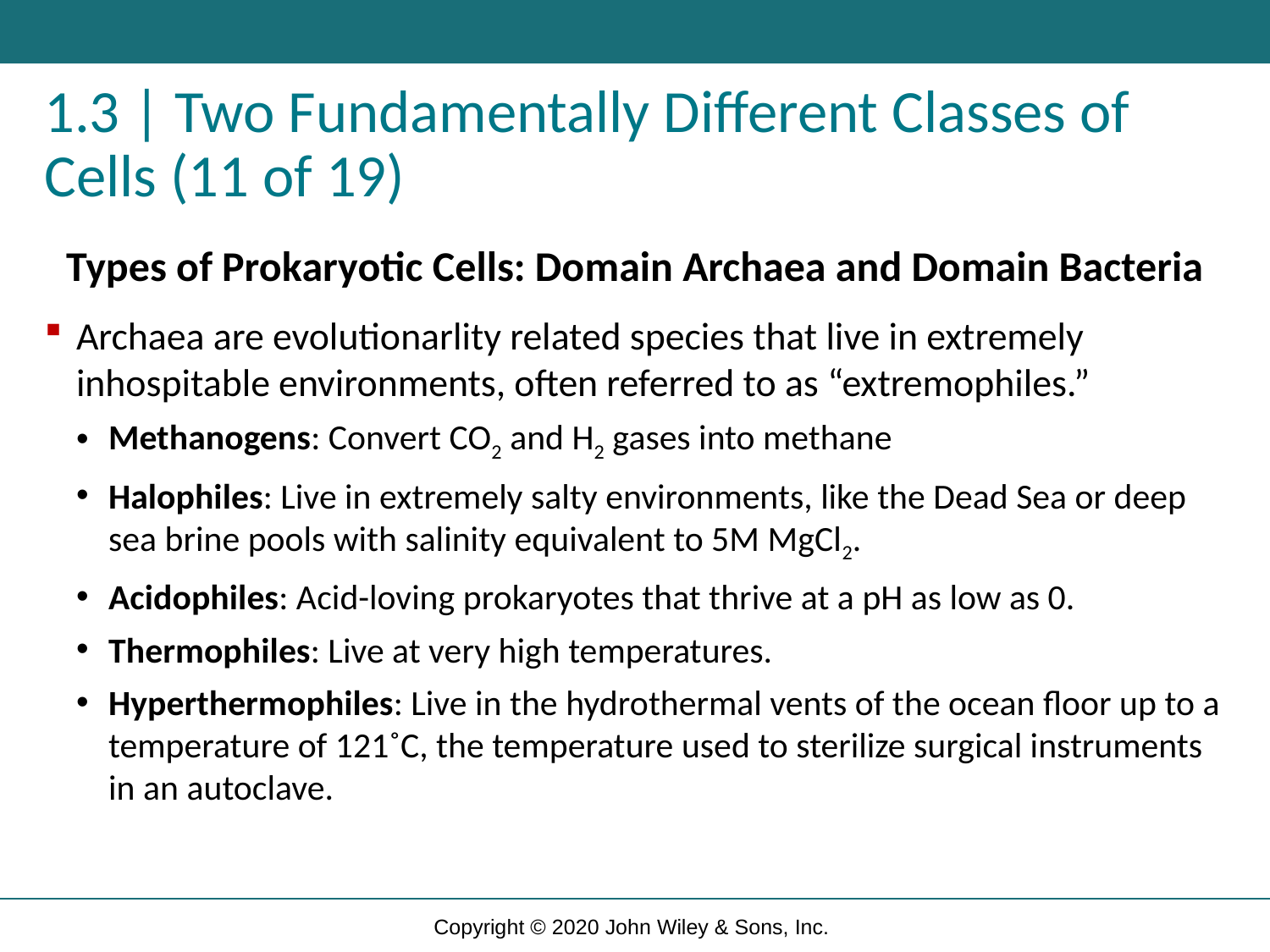

# 1.3 | Two Fundamentally Different Classes of Cells (11 of 19)
Types of Prokaryotic Cells: Domain Archaea and Domain Bacteria
Archaea are evolutionarlity related species that live in extremely inhospitable environments, often referred to as “extremophiles.”
Methanogens: Convert CO2 and H2 gases into methane
Halophiles: Live in extremely salty environments, like the Dead Sea or deep sea brine pools with salinity equivalent to 5M MgCl2.
Acidophiles: Acid-loving prokaryotes that thrive at a pH as low as 0.
Thermophiles: Live at very high temperatures.
Hyperthermophiles: Live in the hydrothermal vents of the ocean floor up to a temperature of 121˚C, the temperature used to sterilize surgical instruments in an autoclave.
Copyright © 2020 John Wiley & Sons, Inc.